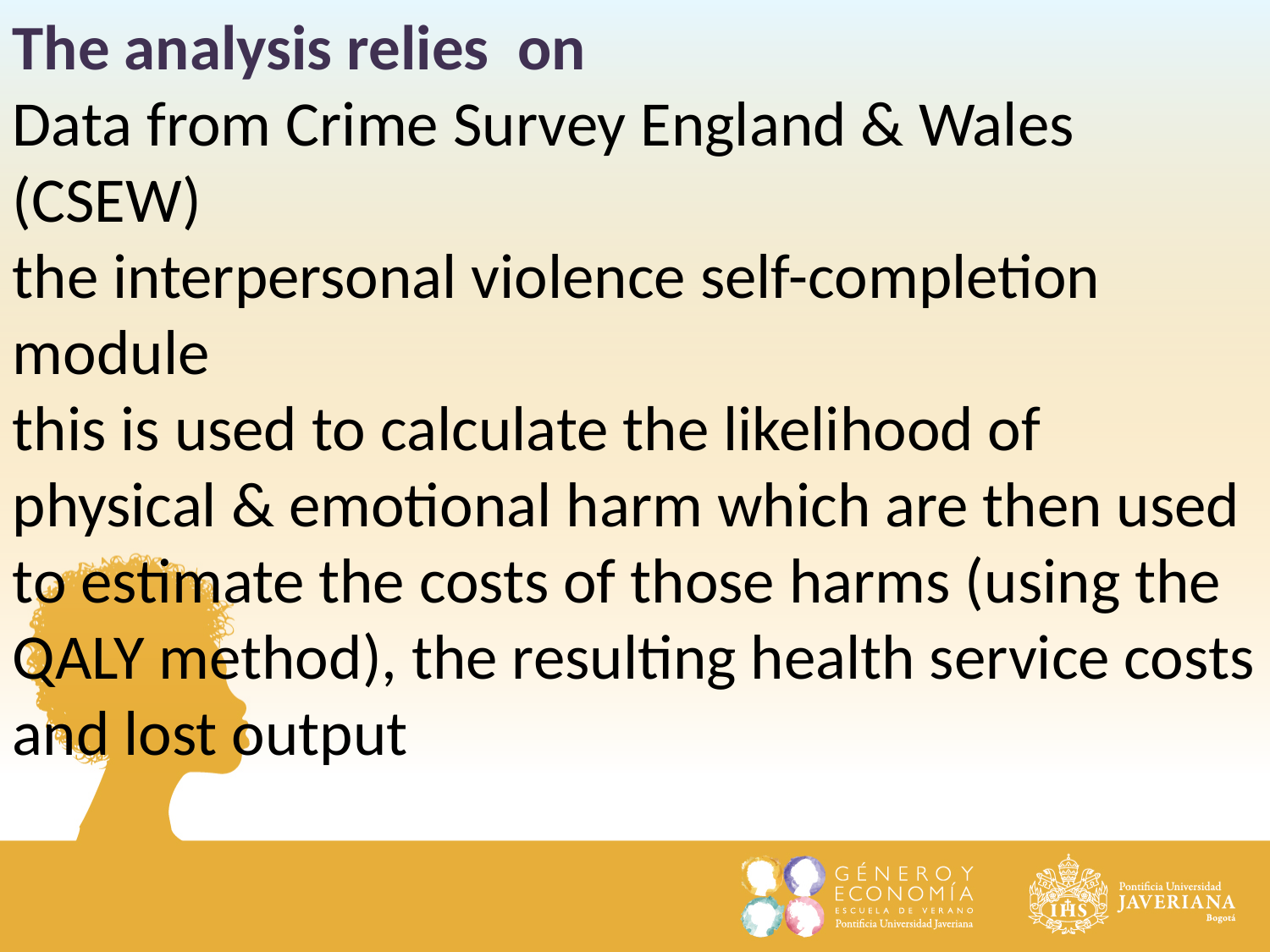

The analysis relies  on
Data from Crime Survey England & Wales (CSEW)
the interpersonal violence self-completion module
this is used to calculate the likelihood of physical & emotional harm which are then used to estimate the costs of those harms (using the QALY method), the resulting health service costs and lost output